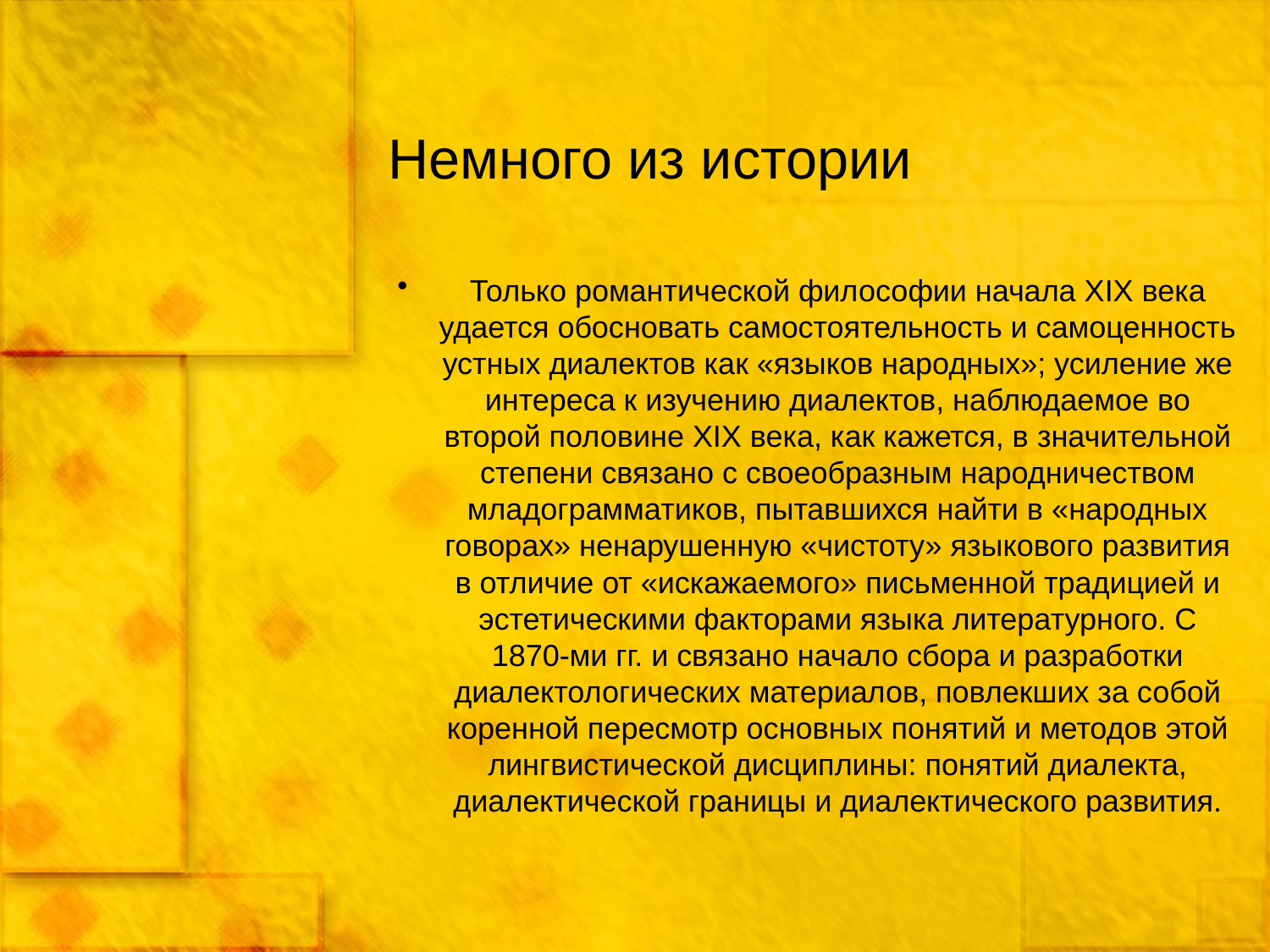

# Немного из истории

Только романтической философии начала XIX века удается обосновать самостоятельность и самоценность устных диалектов как «языков народных»; усиление же интереса к изучению диалектов, наблюдаемое во второй половине XIX века, как кажется, в значительной степени связано с своеобразным народничеством младограмматиков, пытавшихся найти в «народных говорах» ненарушенную «чистоту» языкового развития в отличие от «искажаемого» письменной традицией и эстетическими факторами языка литературного. С 1870-ми гг. и связано начало сбора и разработки диалектологических материалов, повлекших за собой коренной пересмотр основных понятий и методов этой лингвистической дисциплины: понятий диалекта, диалектической границы и диалектического развития.